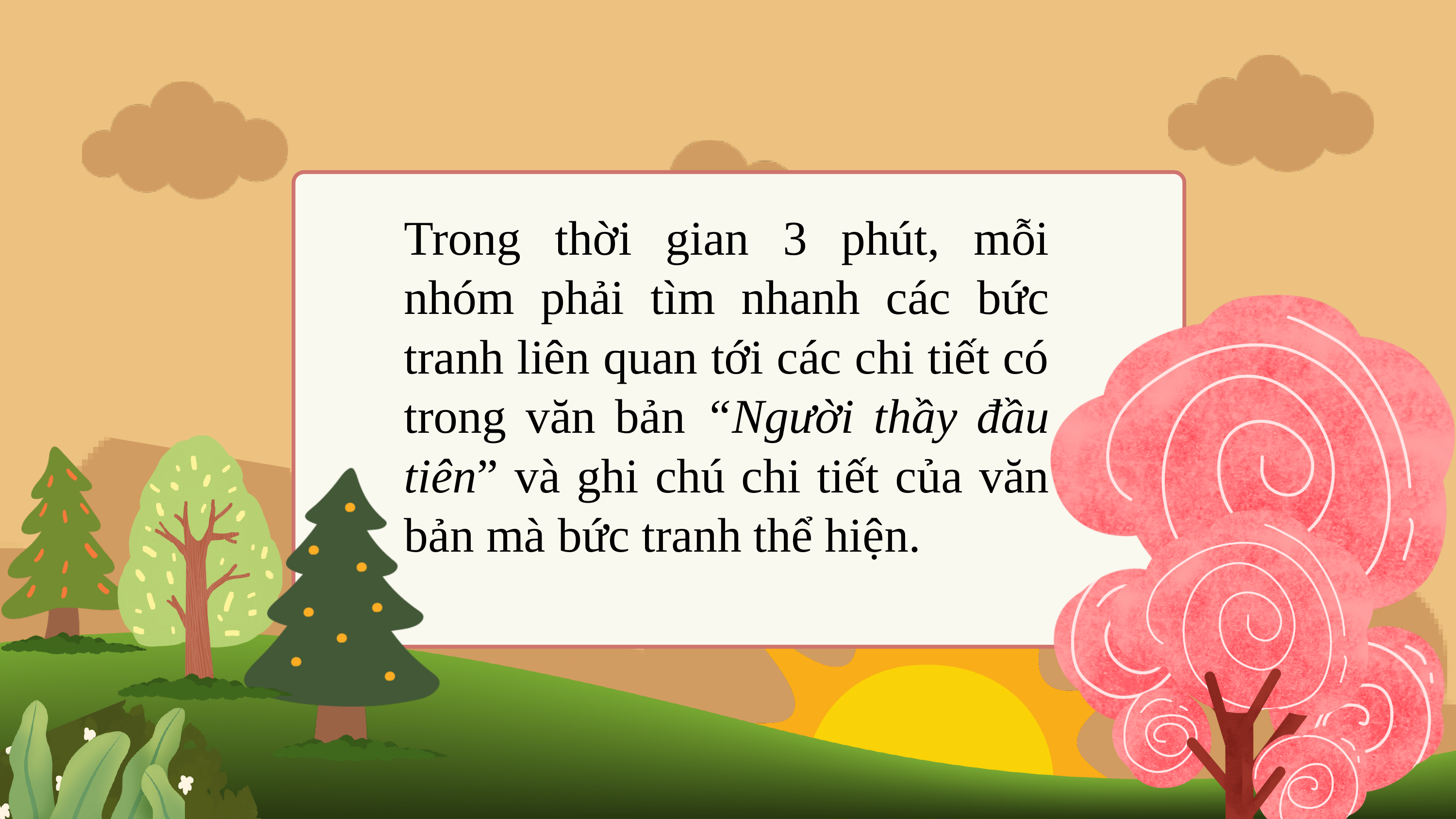

Trong thời gian 3 phút, mỗi nhóm phải tìm nhanh các bức tranh liên quan tới các chi tiết có trong văn bản “Người thầy đầu tiên” và ghi chú chi tiết của văn bản mà bức tranh thể hiện.